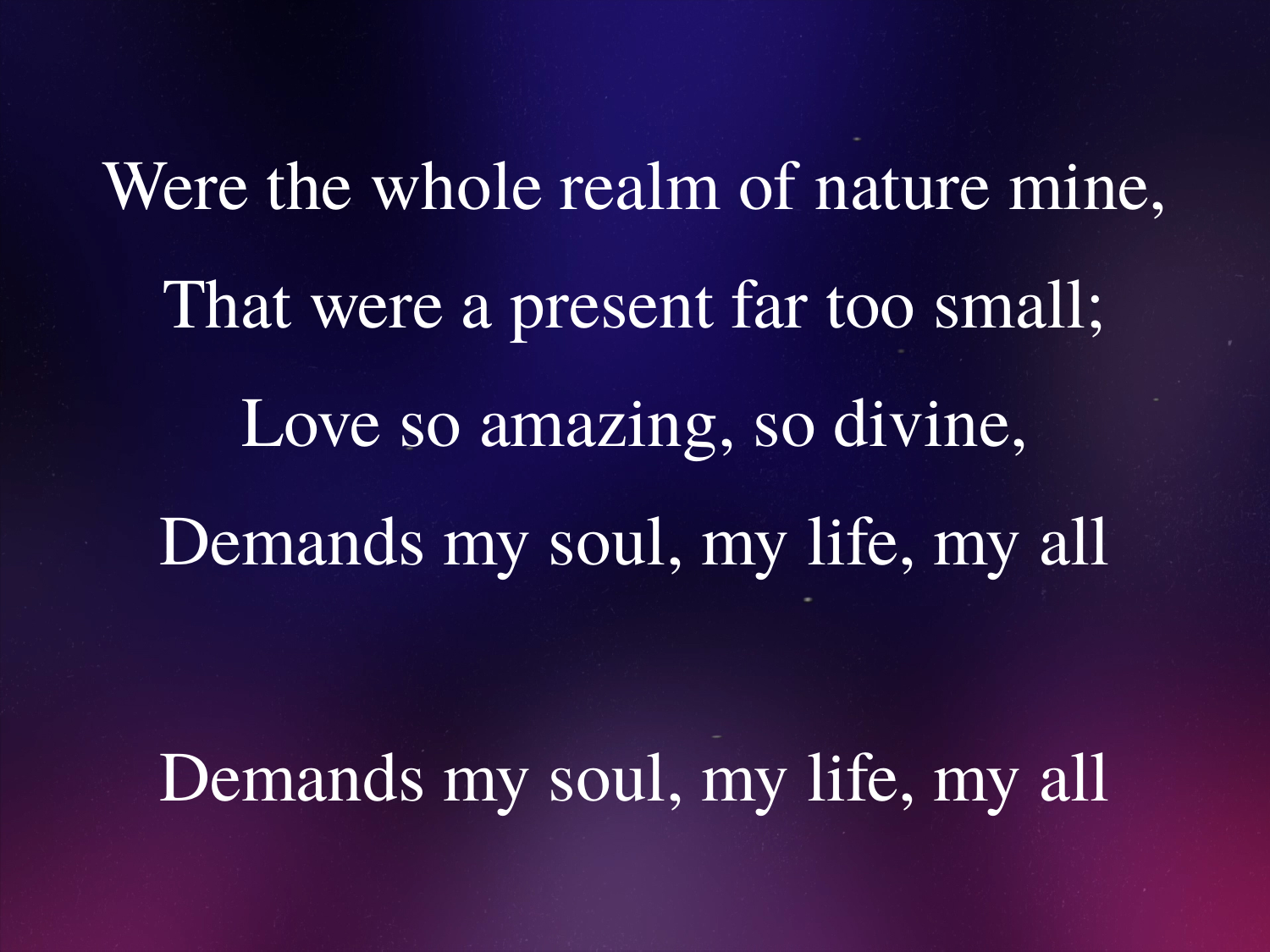

# Were the whole realm of nature mine, That were a present far too small; Love so amazing, so divine, Demands my soul, my life, my all Demands my soul, my life, my all